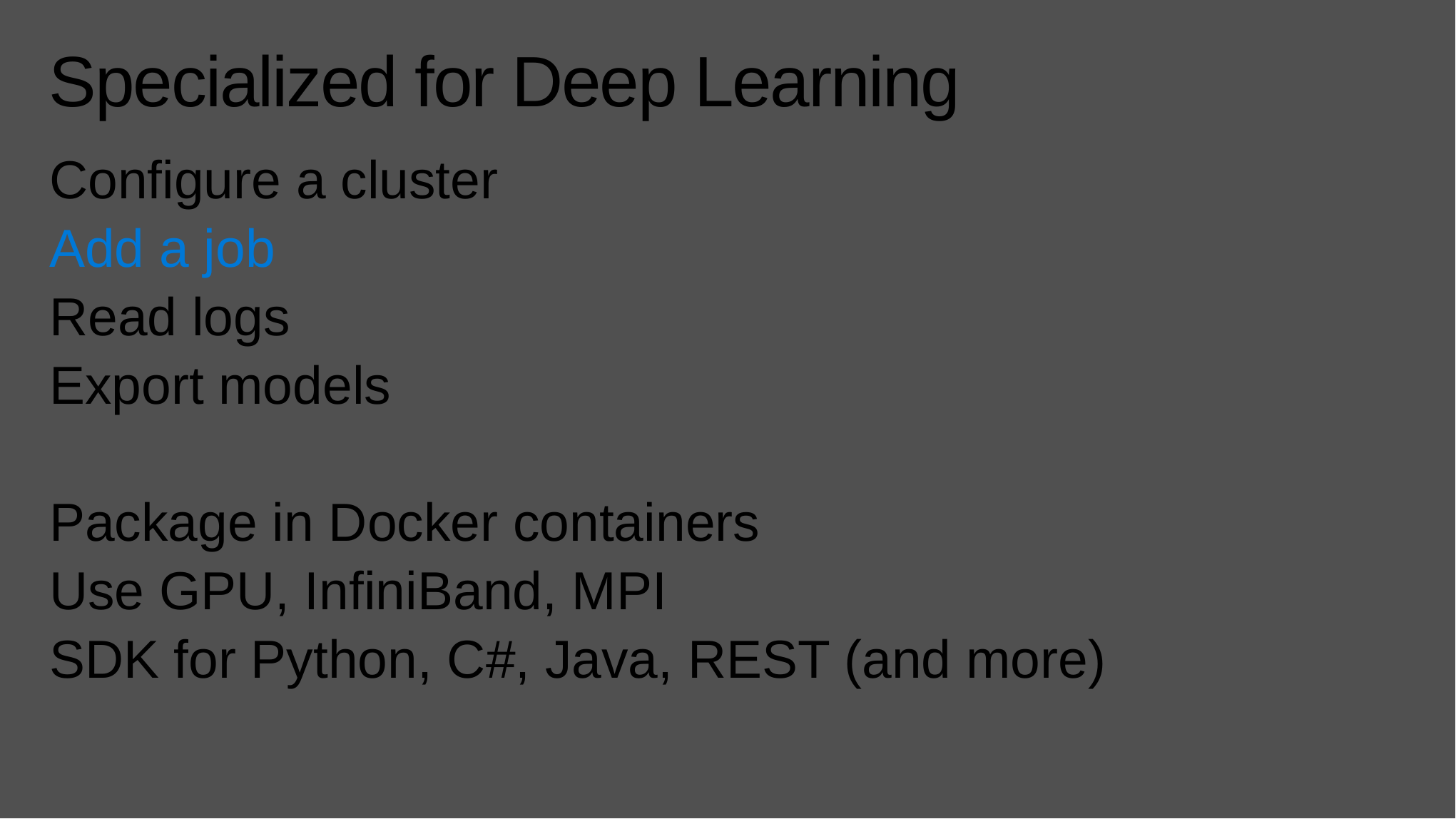

# Specialized for Deep Learning
Configure a cluster
Add a job
Read logs
Export models

Package in Docker containers
Use GPU, InfiniBand, MPI
SDK for Python, C#, Java, REST (and more)